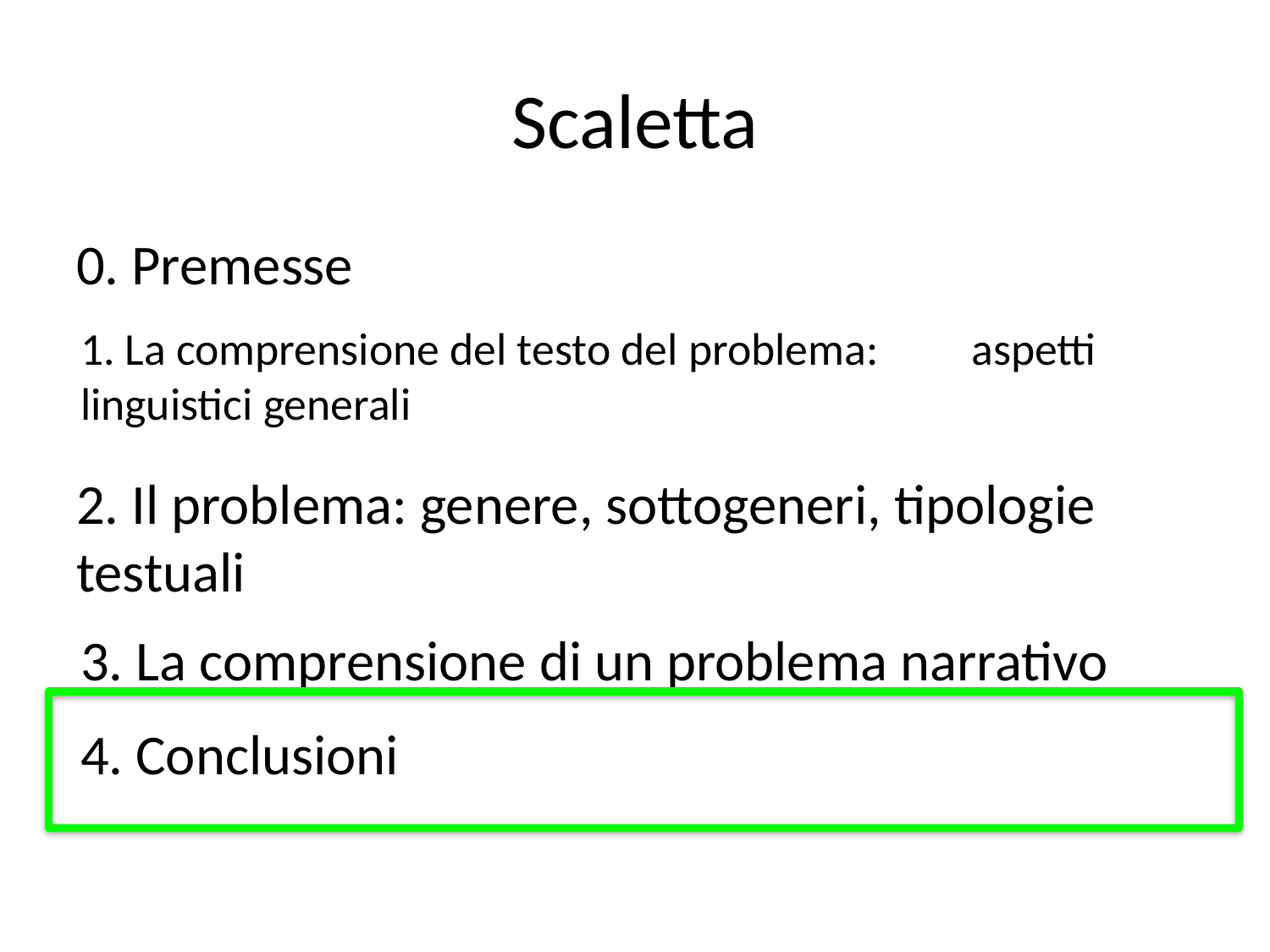

# Scaletta
0. Premesse
1. La comprensione del testo del problema:         aspetti linguistici generali
2. Il problema: genere, sottogeneri, tipologie testuali
3. La comprensione di un problema narrativo

4. Conclusioni